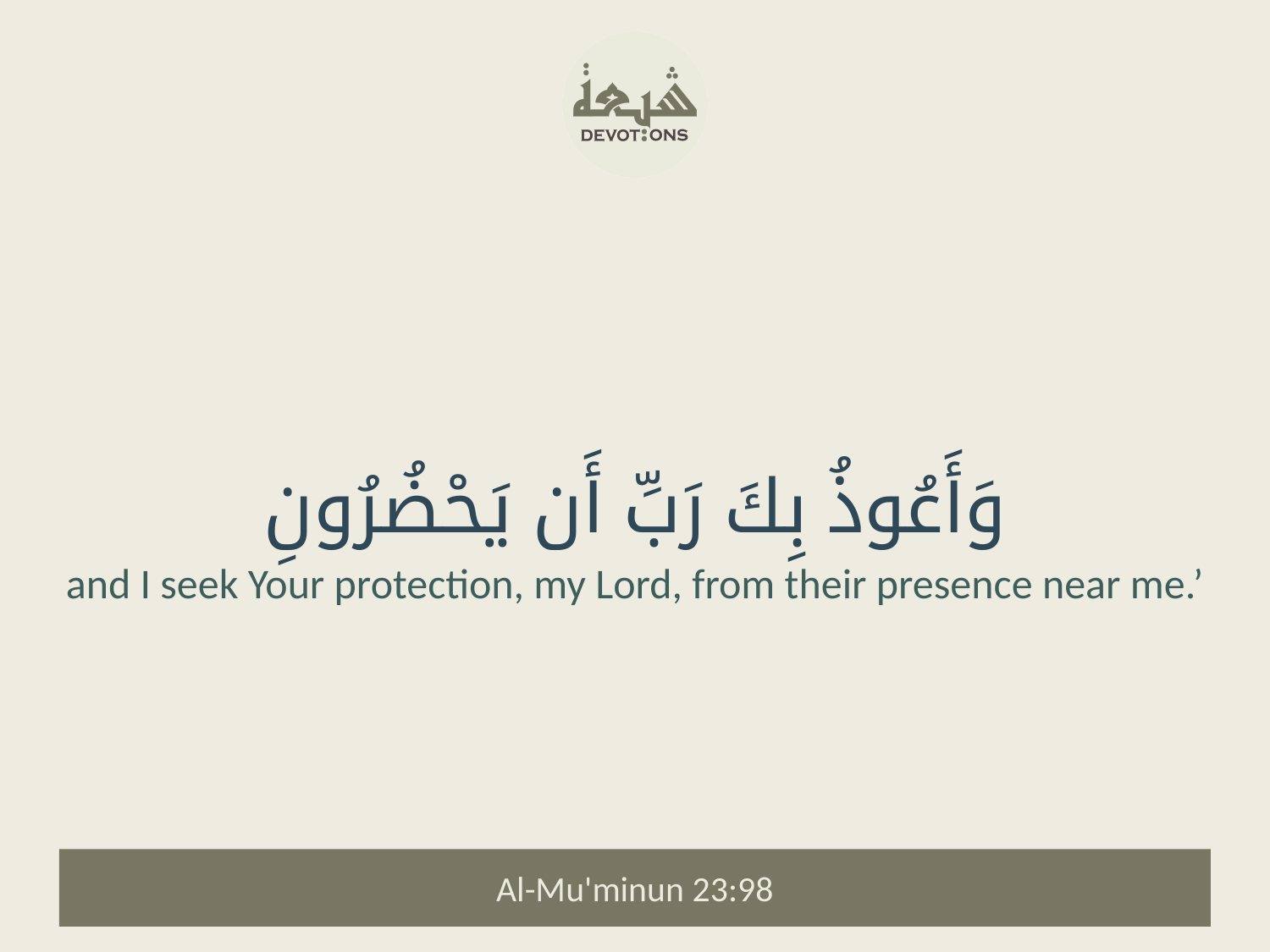

وَأَعُوذُ بِكَ رَبِّ أَن يَحْضُرُونِ
and I seek Your protection, my Lord, from their presence near me.’
Al-Mu'minun 23:98